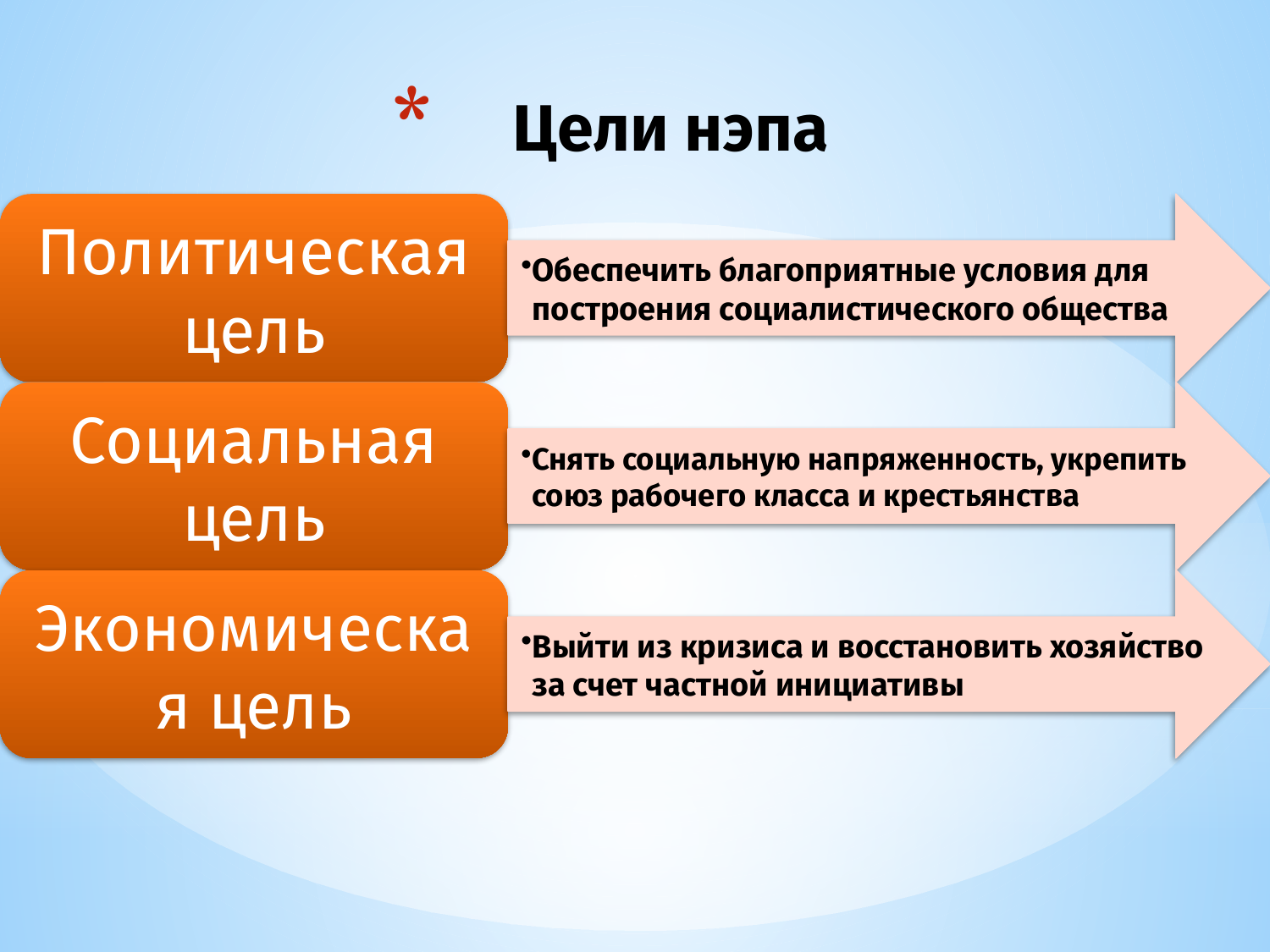

# Цели нэпа
Политическая цель
Экономическая цель
Выйти из кризиса и восстановить хозяйство за счет частной инициативы
Социальная цель
Обеспечить благоприятные условия для построения социалистического общества
Снять социальную напряженность, укрепить союз рабочего класса и крестьянства